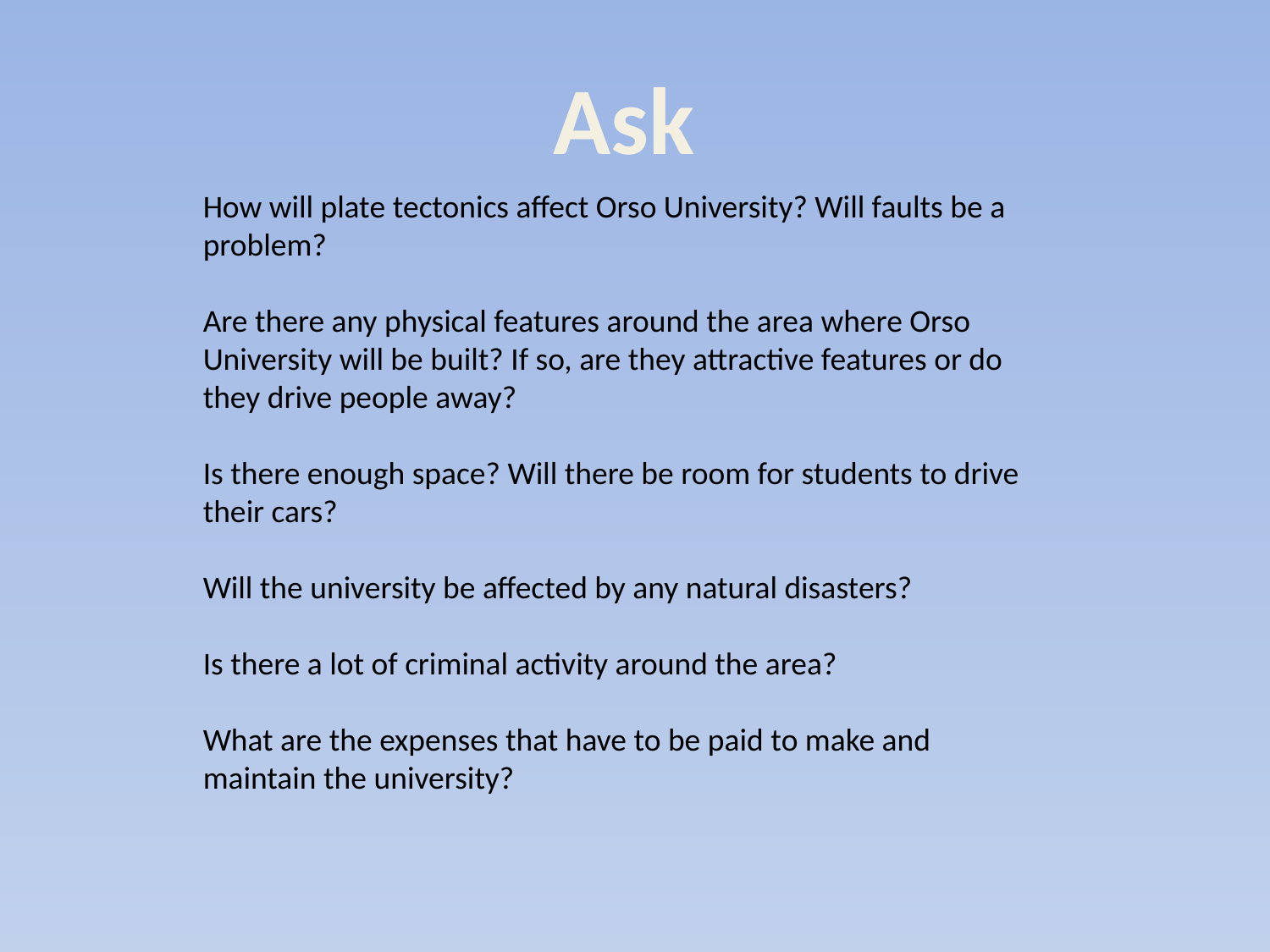

Ask
How will plate tectonics affect Orso University? Will faults be a problem?

Are there any physical features around the area where Orso University will be built? If so, are they attractive features or do they drive people away?

Is there enough space? Will there be room for students to drive their cars?

Will the university be affected by any natural disasters?

Is there a lot of criminal activity around the area?

What are the expenses that have to be paid to make and maintain the university?